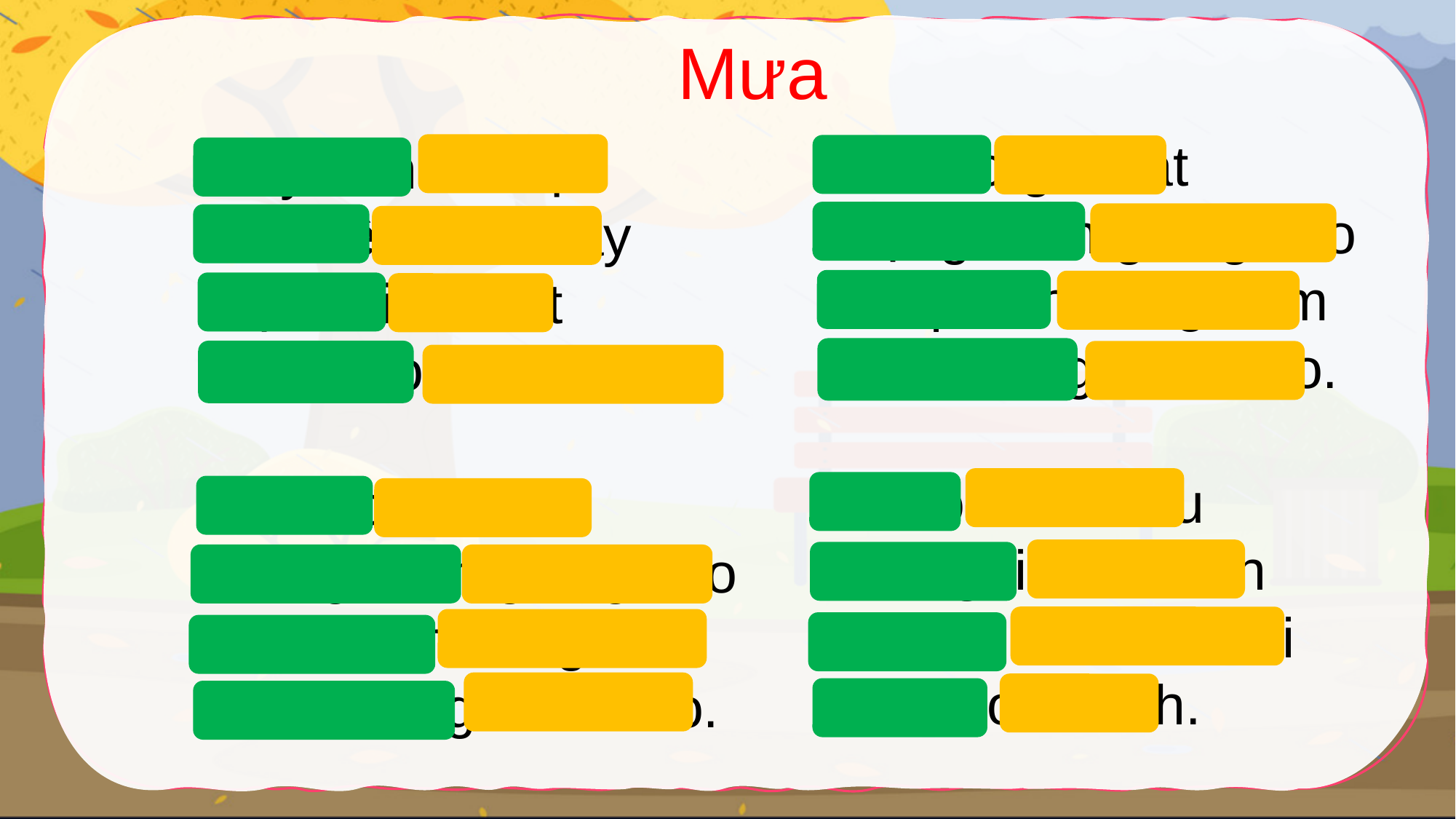

Mưa
Gió reo gió hát
Giọng trầm giọng cao
Chớp dồn tiếng sấm
Chạy trong mưa rào.

Bà xỏ kim khâu
Chị ngồi đọc sách
Mẹ làm bánh khoai
Lửa reo tí tách.
Mây đen lũ lượt
Kéo về chiều nay
Mặt trời lật đật
Chui vào trong mây.

Gió reo gió hát
Giọng trầm giọng cao
Chớp dồn tiếng sấm
Chạy trong mưa rào.